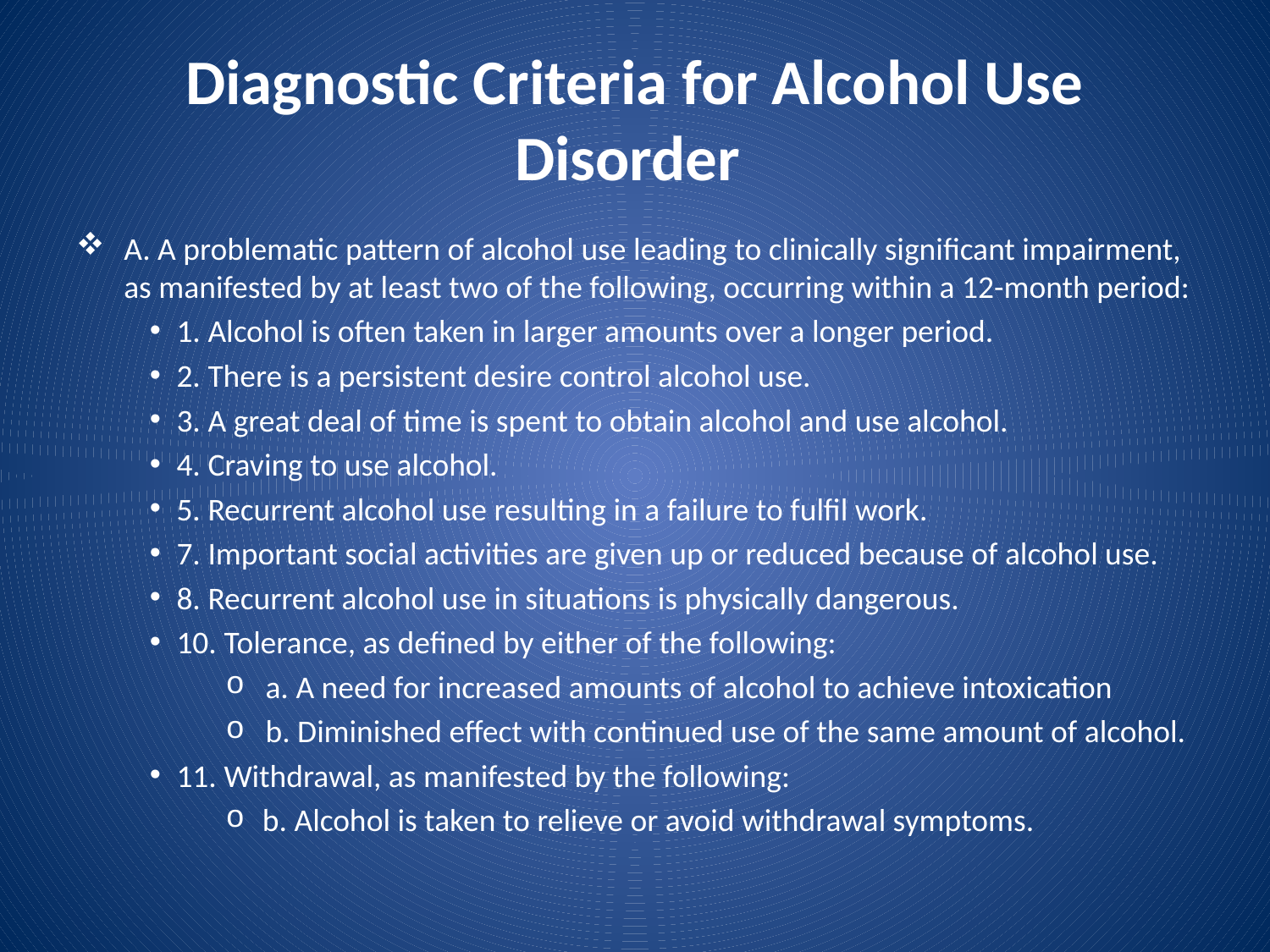

# Diagnostic Criteria for Alcohol Use Disorder
A. A problematic pattern of alcohol use leading to clinically significant impairment, as manifested by at least two of the following, occurring within a 12-month period:
1. Alcohol is often taken in larger amounts over a longer period.
2. There is a persistent desire control alcohol use.
3. A great deal of time is spent to obtain alcohol and use alcohol.
4. Craving to use alcohol.
5. Recurrent alcohol use resulting in a failure to fulfil work.
7. Important social activities are given up or reduced because of alcohol use.
8. Recurrent alcohol use in situations is physically dangerous.
10. Tolerance, as defined by either of the following:
a. A need for increased amounts of alcohol to achieve intoxication
b. Diminished effect with continued use of the same amount of alcohol.
11. Withdrawal, as manifested by the following:
b. Alcohol is taken to relieve or avoid withdrawal symptoms.